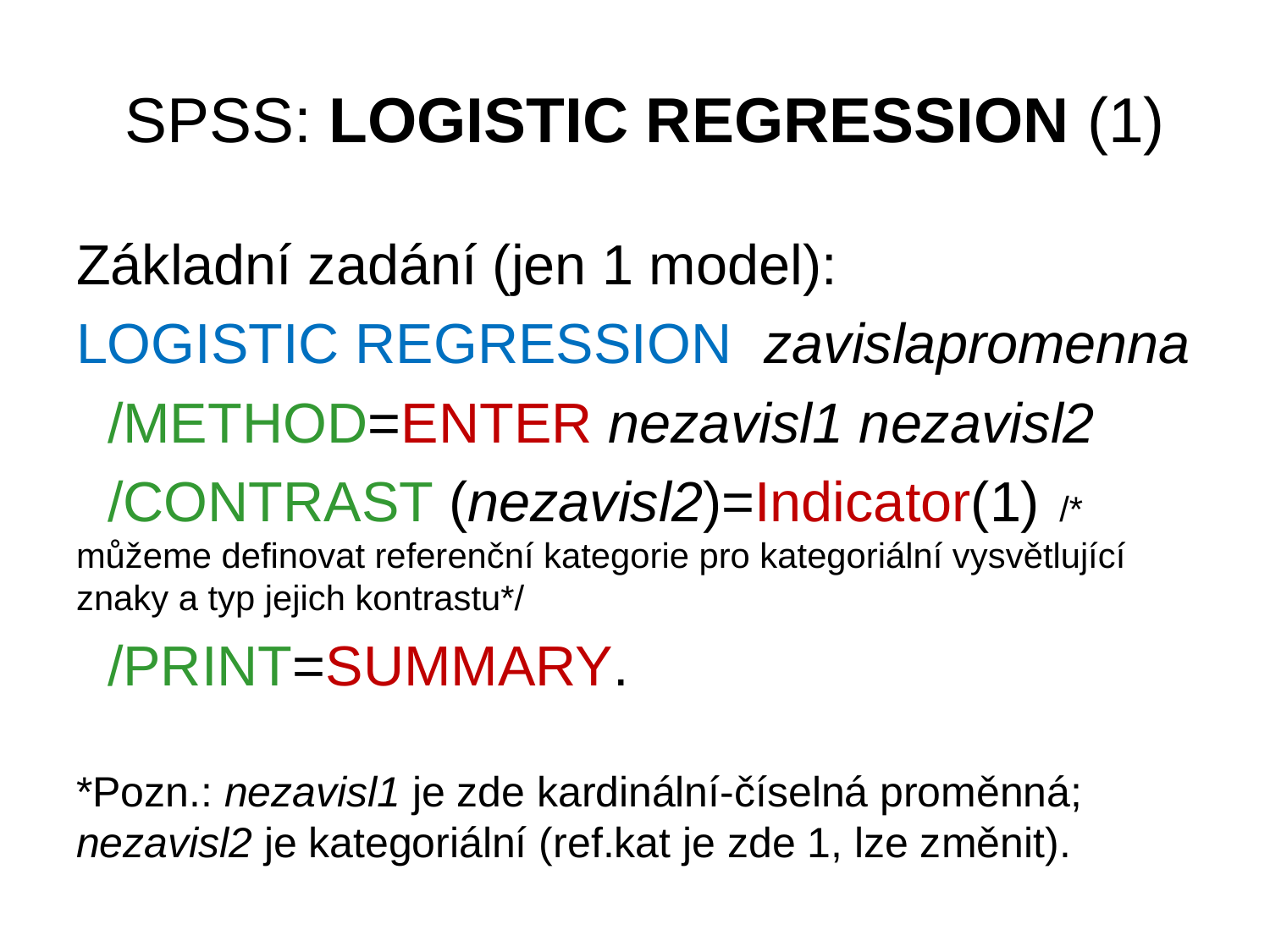

# SPSS: LOGISTIC REGRESSION (1)
Základní zadání (jen 1 model):
LOGISTIC REGRESSION  zavislapromenna
  /METHOD=ENTER nezavisl1 nezavisl2
  /CONTRAST (nezavisl2)=Indicator(1)  /* můžeme definovat referenční kategorie pro kategoriální vysvětlující znaky a typ jejich kontrastu*/
  /PRINT=SUMMARY.

*Pozn.: nezavisl1 je zde kardinální-číselná proměnná;
nezavisl2 je kategoriální (ref.kat je zde 1, lze změnit).